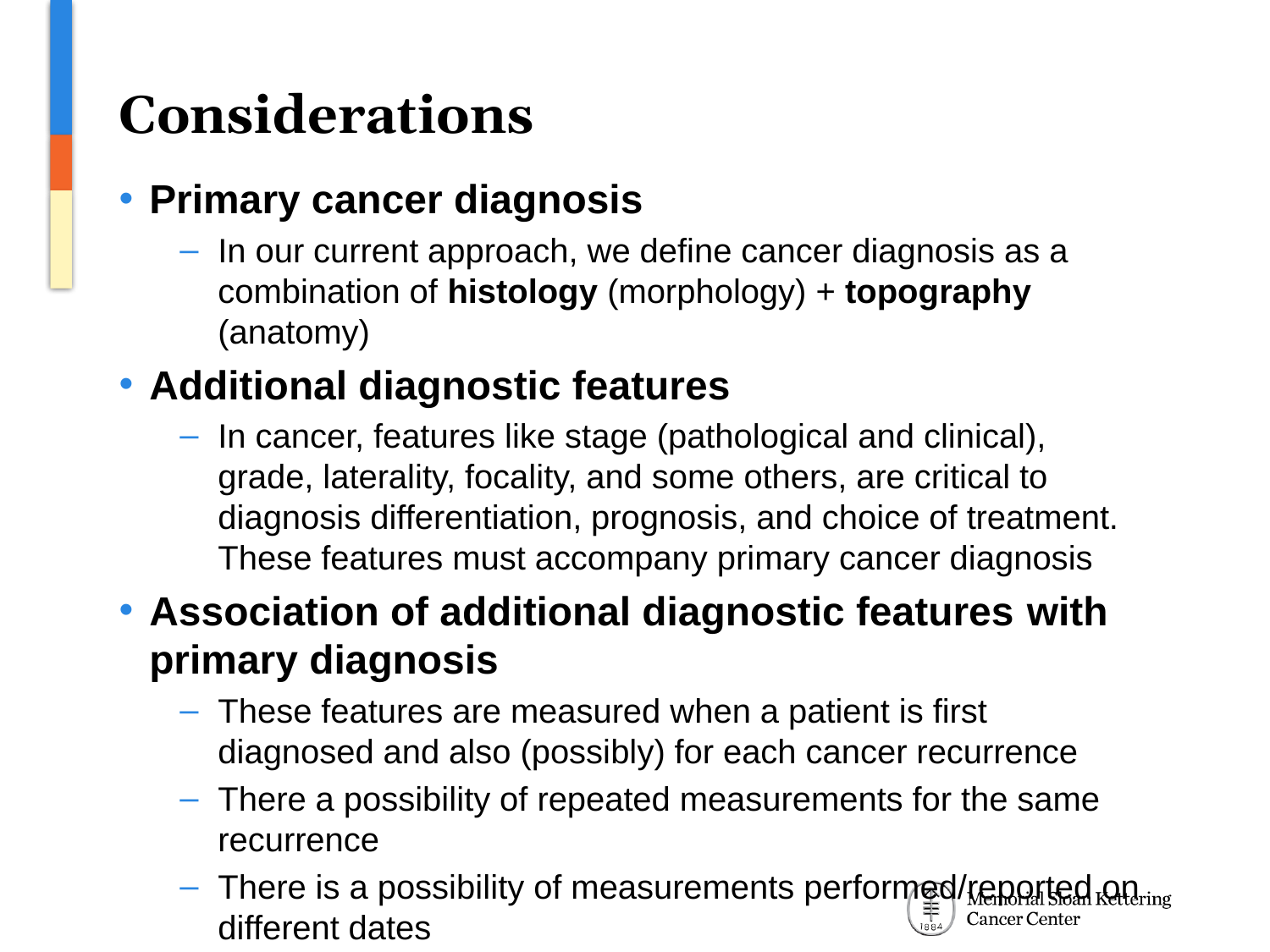

# Considerations
Primary cancer diagnosis
In our current approach, we define cancer diagnosis as a combination of histology (morphology) + topography (anatomy)
Additional diagnostic features
In cancer, features like stage (pathological and clinical), grade, laterality, focality, and some others, are critical to diagnosis differentiation, prognosis, and choice of treatment. These features must accompany primary cancer diagnosis
Association of additional diagnostic features with primary diagnosis
These features are measured when a patient is first diagnosed and also (possibly) for each cancer recurrence
There a possibility of repeated measurements for the same recurrence
There is a possibility of measurements performed/reported on different dates